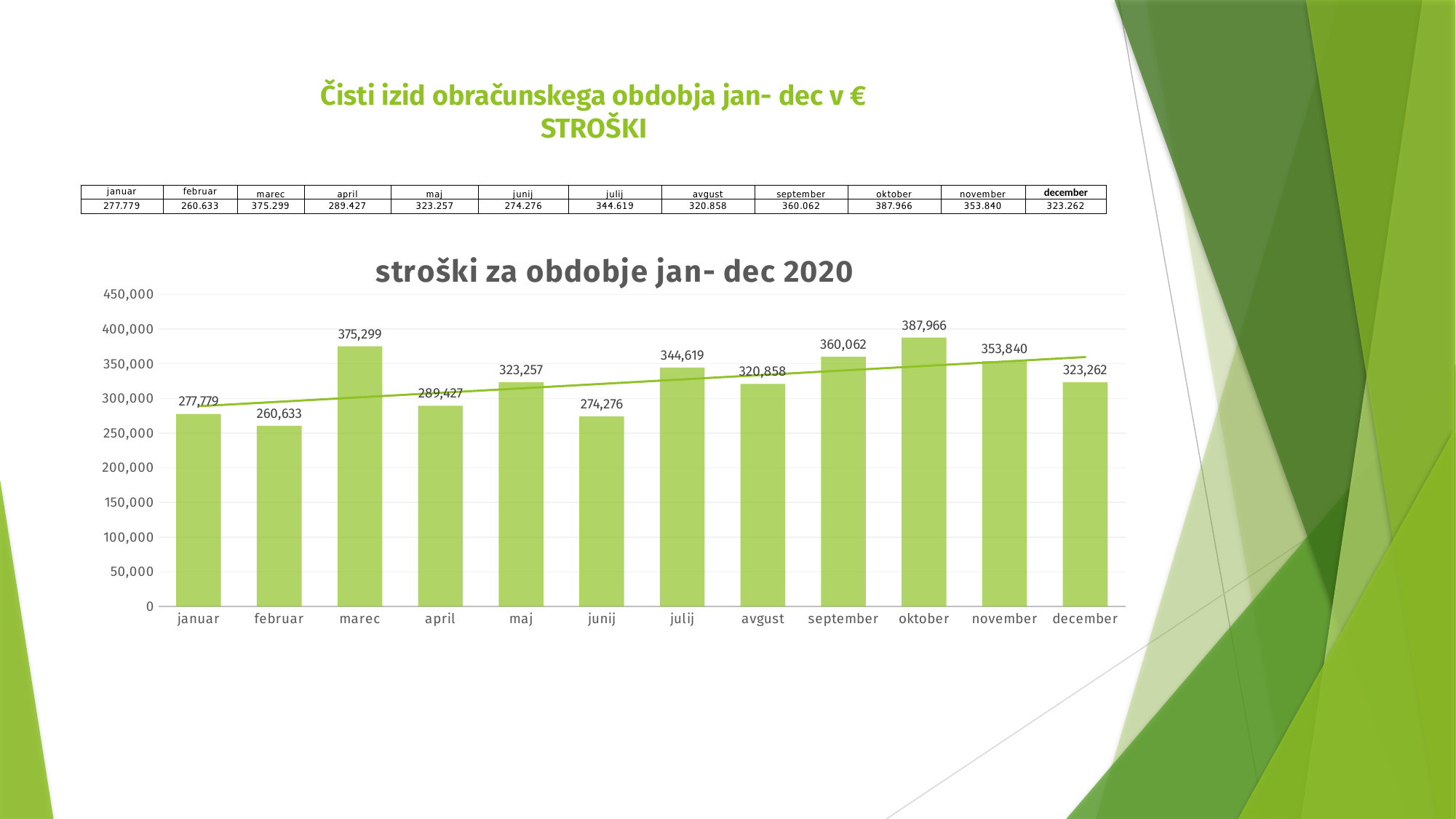

# Čisti izid obračunskega obdobja jan- dec v € STROŠKI
| januar | februar | marec | april | maj | junij | julij | avgust | september | oktober | november | december |
| --- | --- | --- | --- | --- | --- | --- | --- | --- | --- | --- | --- |
| 277.779 | 260.633 | 375.299 | 289.427 | 323.257 | 274.276 | 344.619 | 320.858 | 360.062 | 387.966 | 353.840 | 323.262 |

### Chart: stroški za obdobje jan- dec 2020

| Category |  |
|---|---|
| januar | 277779.0 |
| februar | 260633.0 |
| marec | 375299.0 |
| april | 289427.0 |
| maj | 323257.0 |
| junij | 274276.0 |
| julij | 344619.0 |
| avgust | 320858.0 |
| september | 360062.3 |
| oktober | 387966.39 |
| november | 353839.58999999997 |
| december | 323262.39 |